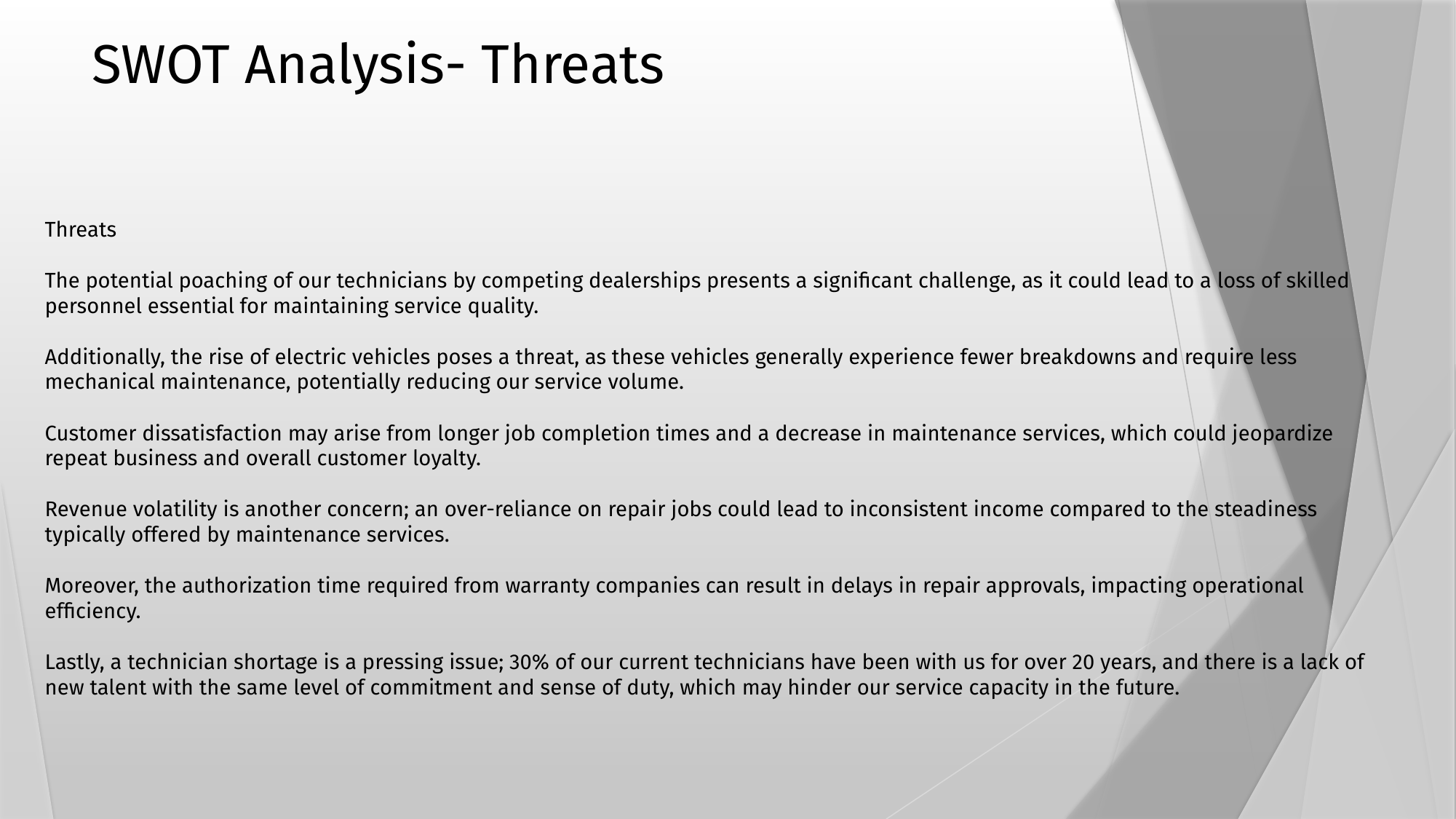

# SWOT Analysis- Threats

Threats

The potential poaching of our technicians by competing dealerships presents a significant challenge, as it could lead to a loss of skilled personnel essential for maintaining service quality.

Additionally, the rise of electric vehicles poses a threat, as these vehicles generally experience fewer breakdowns and require less mechanical maintenance, potentially reducing our service volume.

Customer dissatisfaction may arise from longer job completion times and a decrease in maintenance services, which could jeopardize repeat business and overall customer loyalty.

Revenue volatility is another concern; an over-reliance on repair jobs could lead to inconsistent income compared to the steadiness typically offered by maintenance services.

Moreover, the authorization time required from warranty companies can result in delays in repair approvals, impacting operational efficiency.

Lastly, a technician shortage is a pressing issue; 30% of our current technicians have been with us for over 20 years, and there is a lack of new talent with the same level of commitment and sense of duty, which may hinder our service capacity in the future.